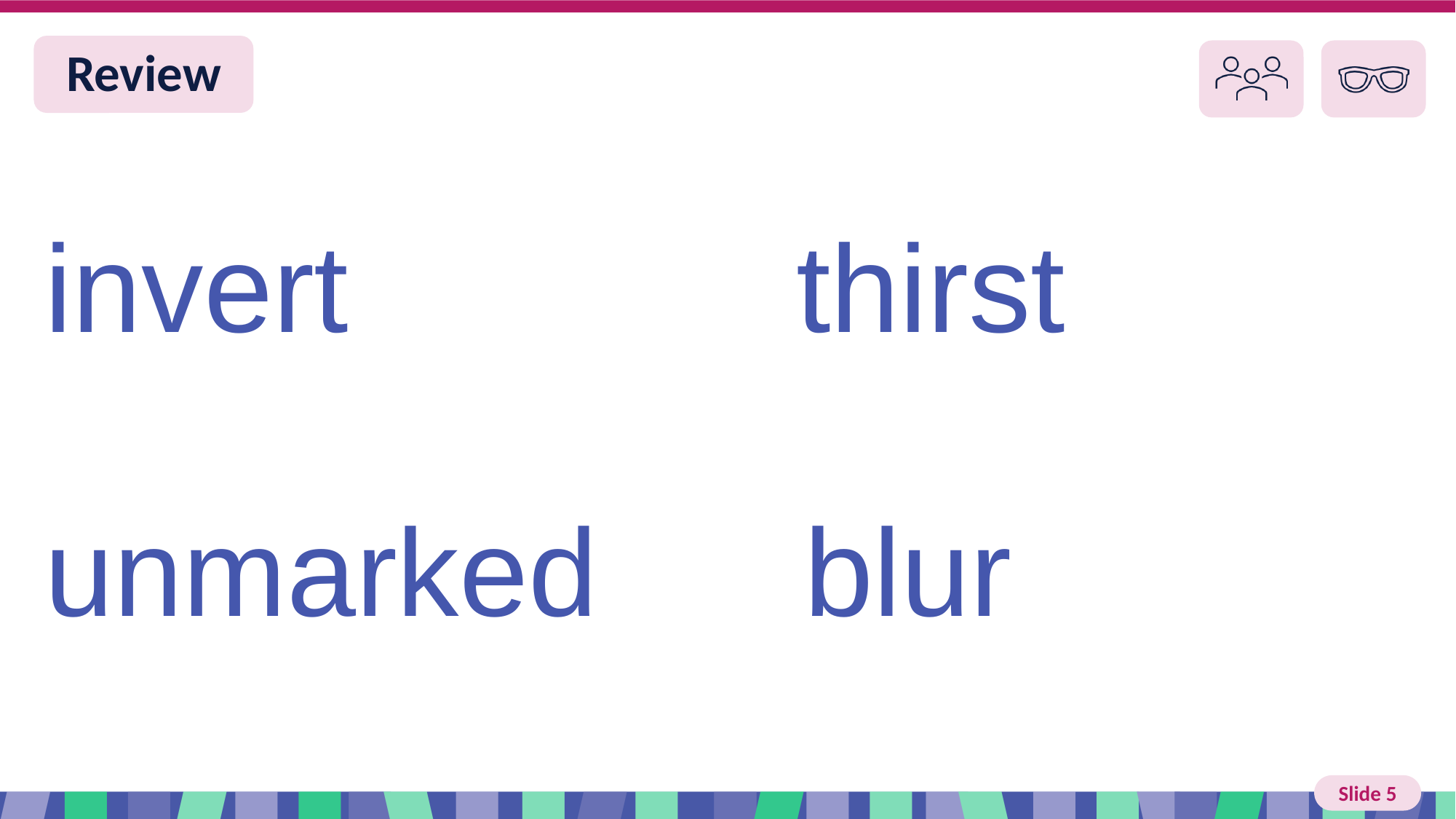

Slide 5 Review You do
invert             thirst
unmarked      blur